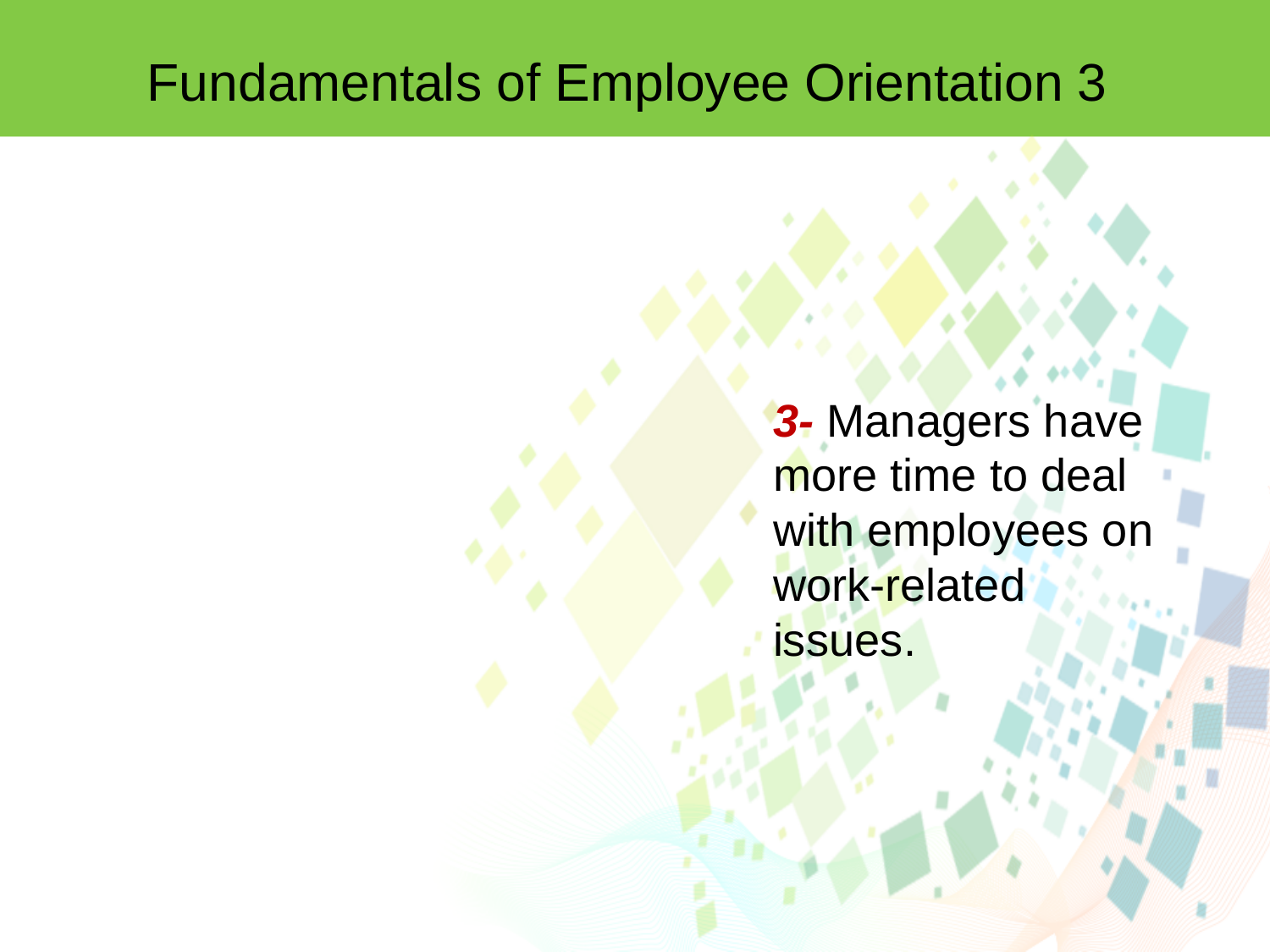

Fundamentals of Employee Orientation 3
3- Managers have more time to deal with employees on work-related issues.